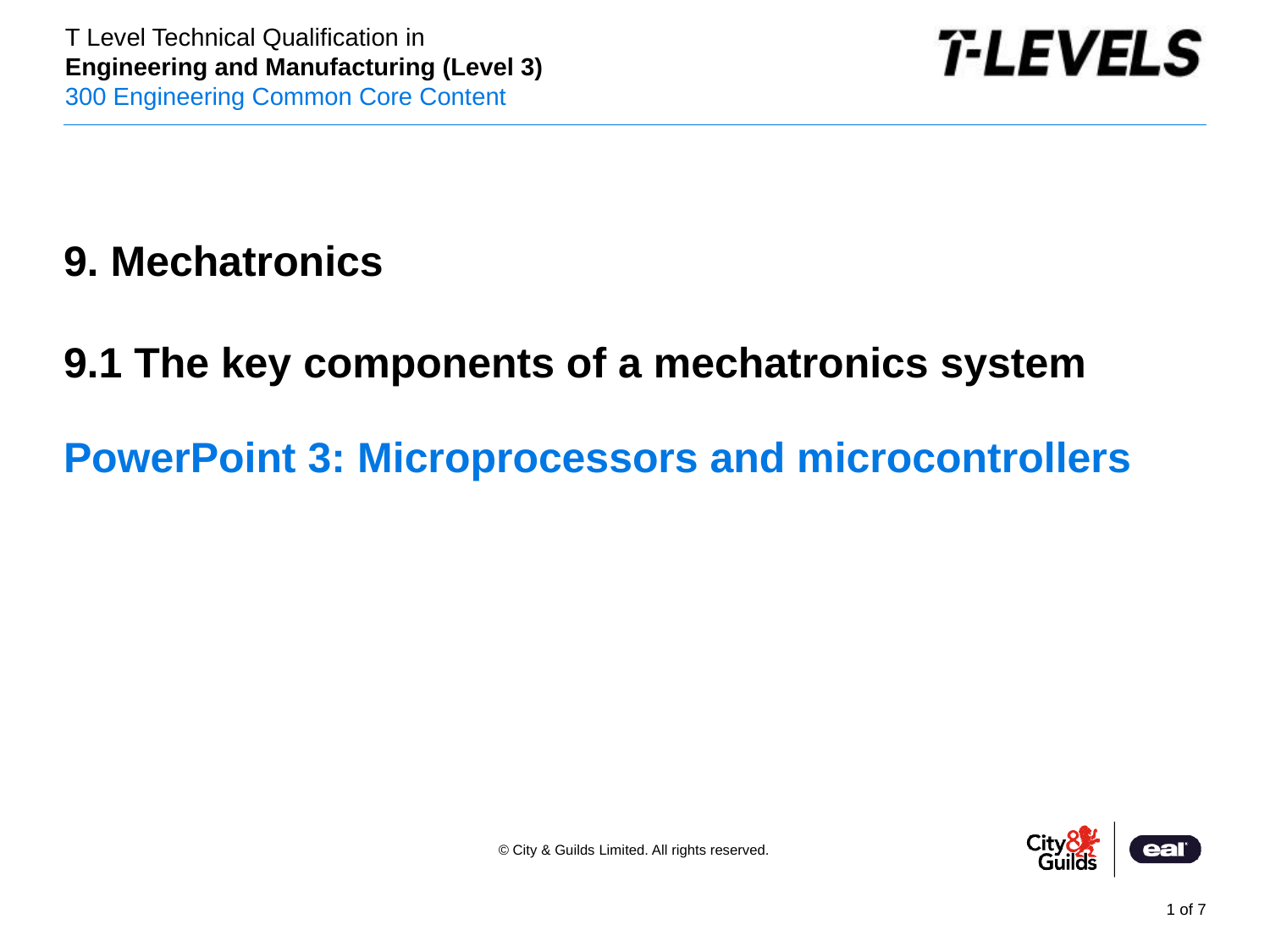

PowerPoint presentation
9. Mechatronics

9.1 The key components of a mechatronics system
# PowerPoint 3: Microprocessors and microcontrollers